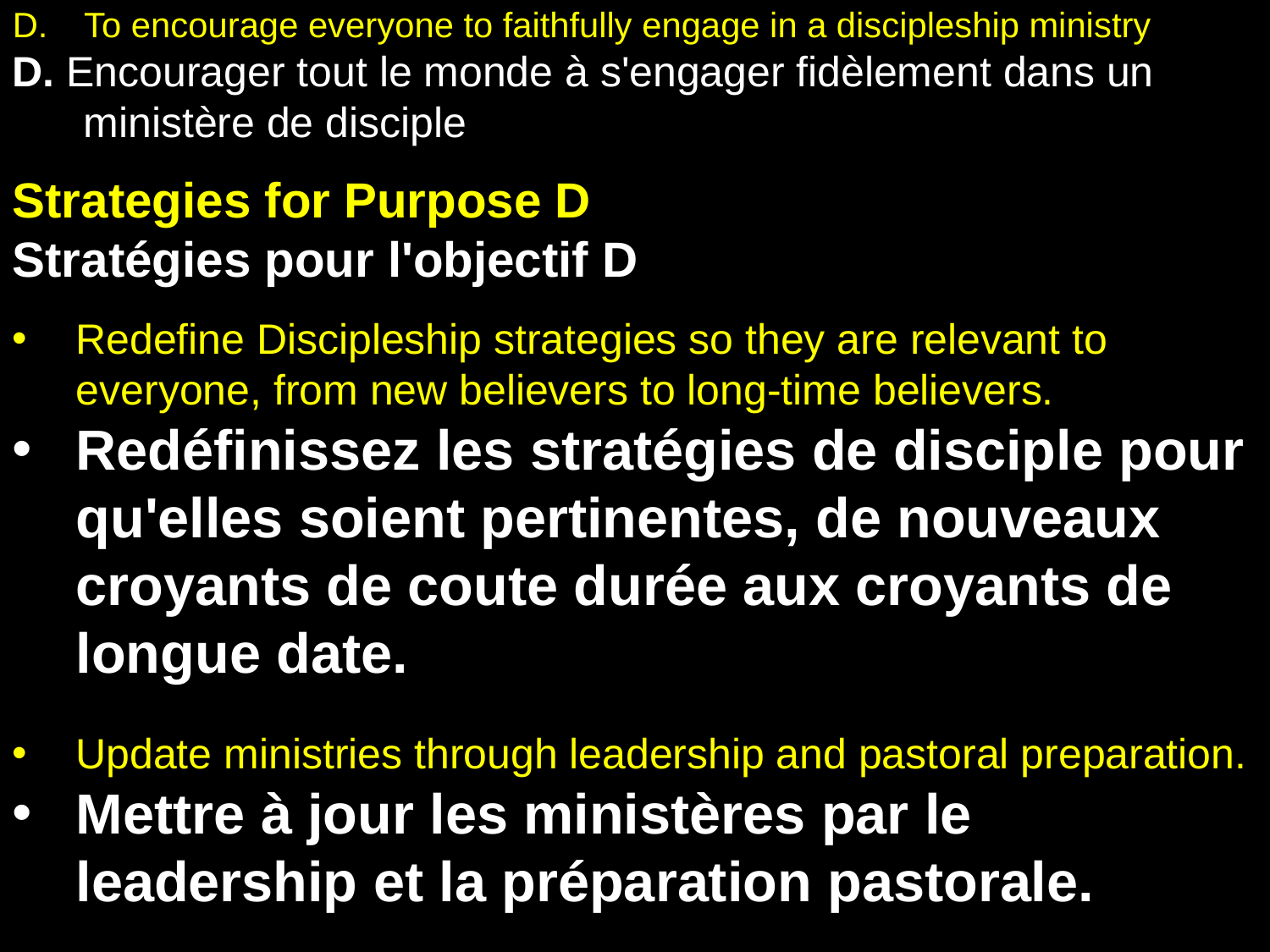

To encourage everyone to faithfully engage in a discipleship ministry
D. Encourager tout le monde à s'engager fidèlement dans un ministère de disciple

Strategies for Purpose D
Stratégies pour l'objectif D

Redefine Discipleship strategies so they are relevant to everyone, from new believers to long-time believers.
Redéfinissez les stratégies de disciple pour qu'elles soient pertinentes, de nouveaux croyants de coute durée aux croyants de longue date.
Update ministries through leadership and pastoral preparation.
Mettre à jour les ministères par le leadership et la préparation pastorale.